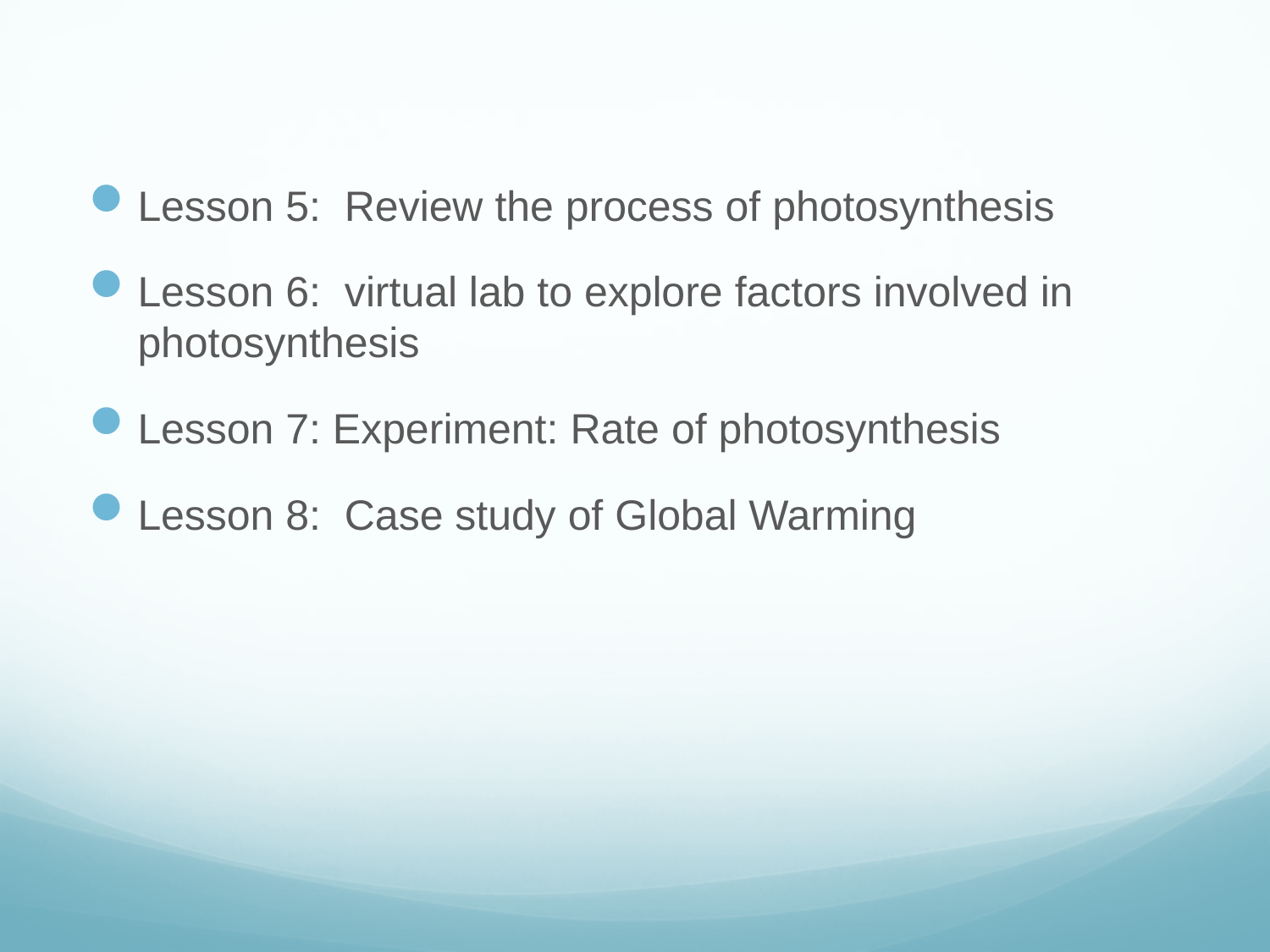

Lesson 5:  Review the process of photosynthesis
Lesson 6:  virtual lab to explore factors involved in photosynthesis
Lesson 7: Experiment: Rate of photosynthesis
Lesson 8:  Case study of Global Warming